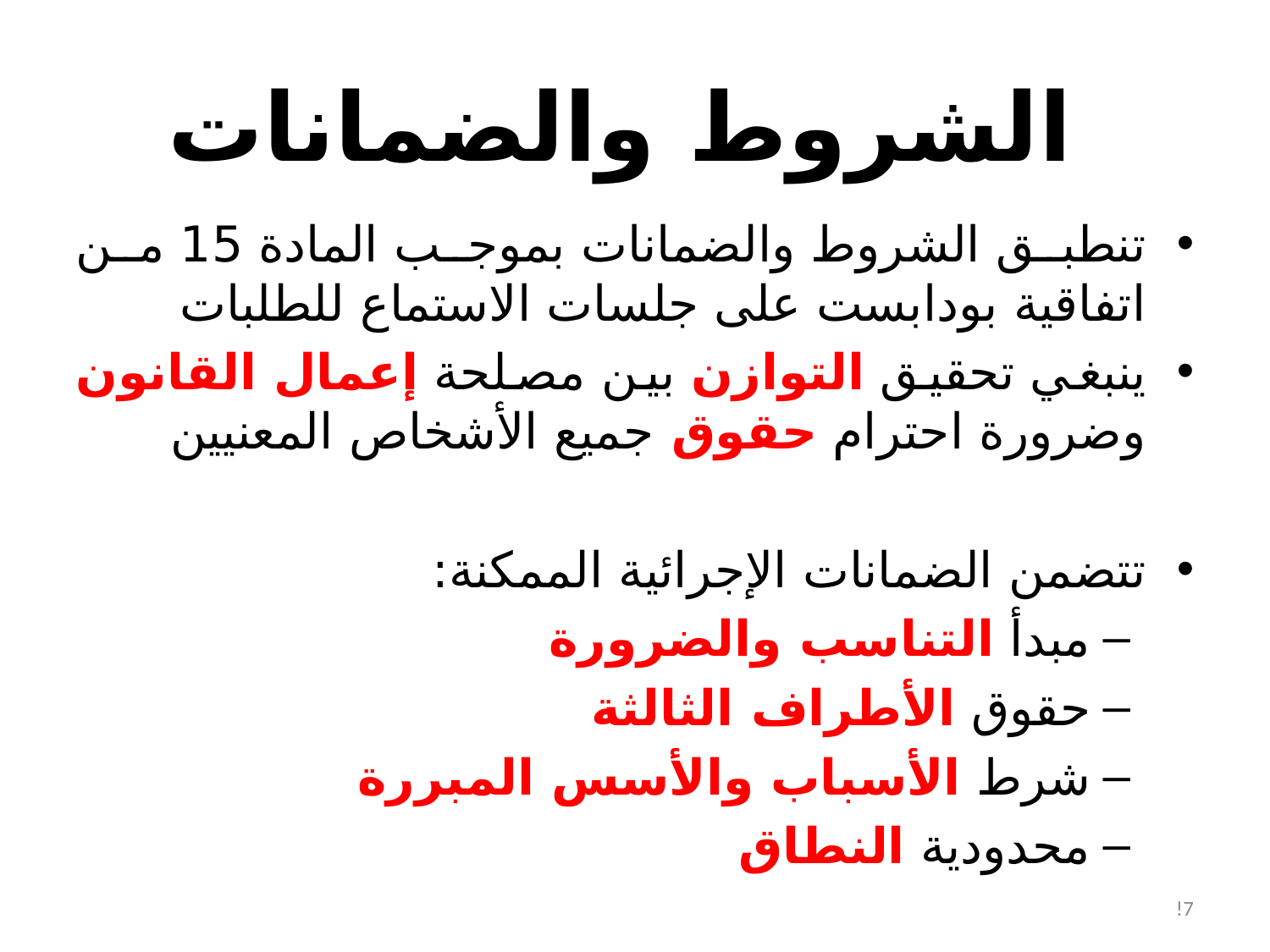

# الشروط والضمانات
تنطبق الشروط والضمانات بموجب المادة 15 من اتفاقية بودابست على جلسات الاستماع للطلبات
ينبغي تحقيق التوازن بين مصلحة إعمال القانون وضرورة احترام حقوق جميع الأشخاص المعنيين

تتضمن الضمانات الإجرائية الممكنة:
مبدأ التناسب والضرورة
حقوق الأطراف الثالثة
شرط الأسباب والأسس المبررة
محدودية النطاق
!7